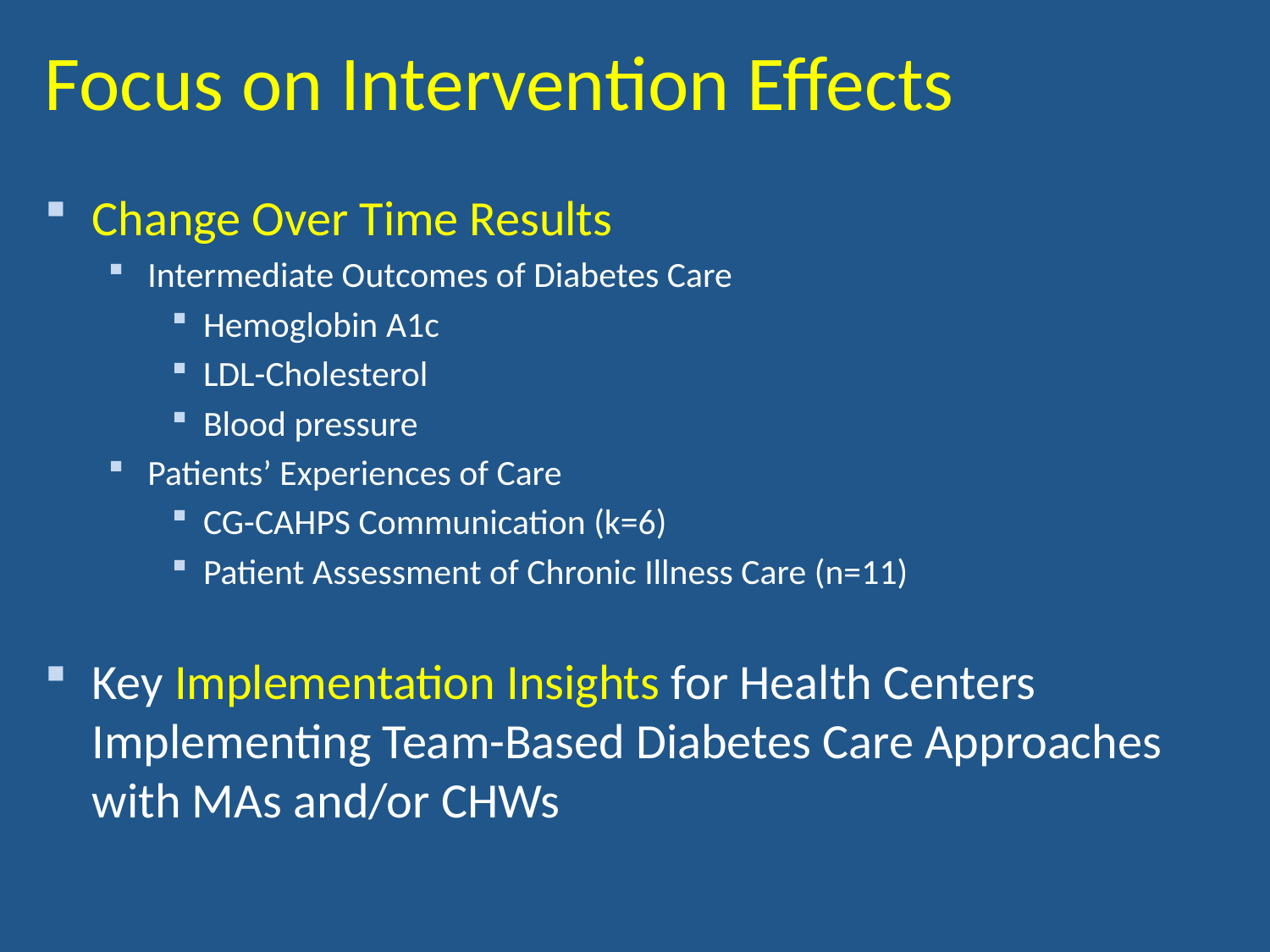

# Focus on Intervention Effects
Change Over Time Results
Intermediate Outcomes of Diabetes Care
Hemoglobin A1c
LDL-Cholesterol
Blood pressure
Patients’ Experiences of Care
CG-CAHPS Communication (k=6)
Patient Assessment of Chronic Illness Care (n=11)

Key Implementation Insights for Health Centers Implementing Team-Based Diabetes Care Approaches with MAs and/or CHWs